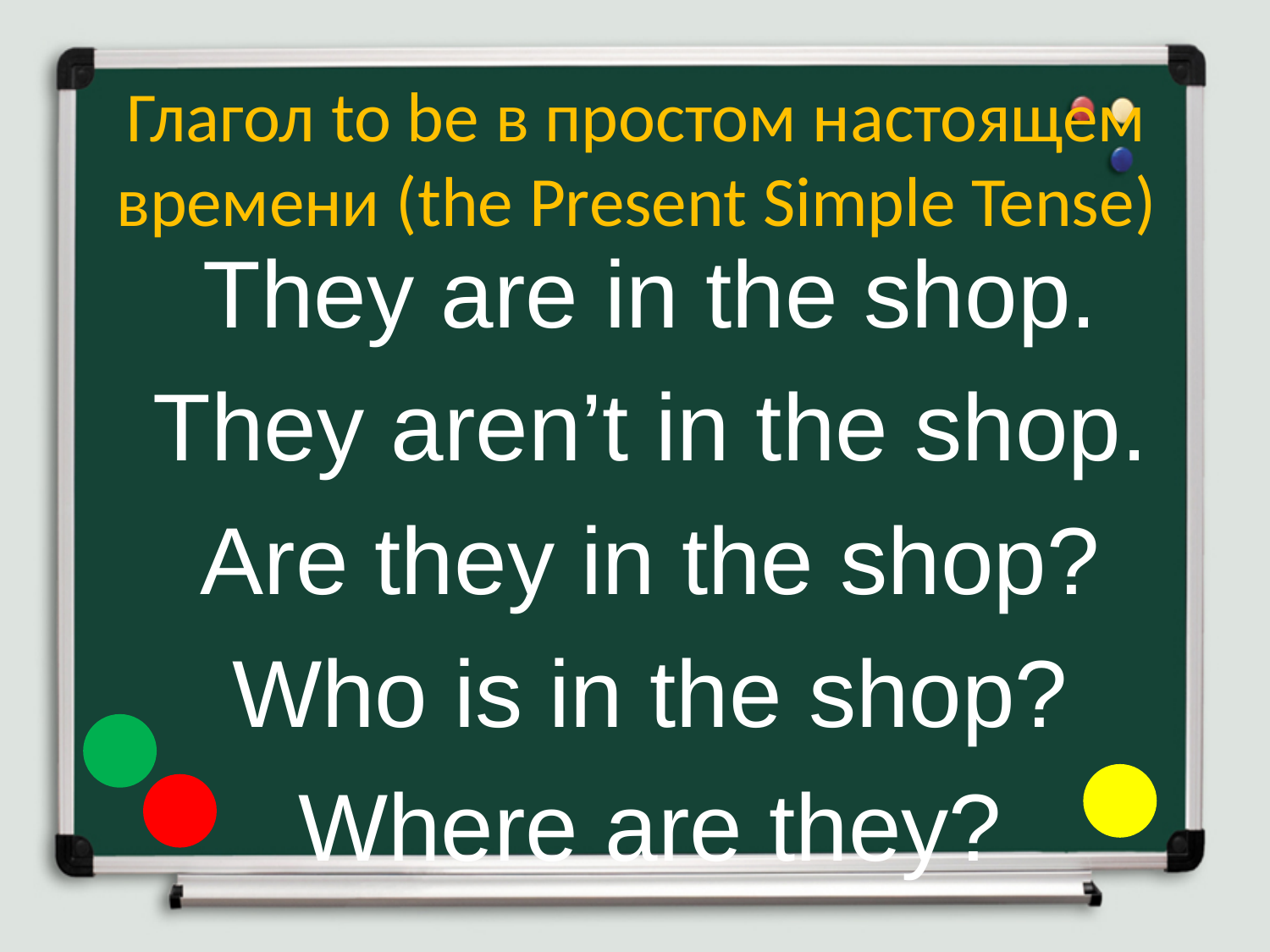

# Глагол to be в простом настоящем времени (the Present Simple Tense)
	They are in the shop.
	They aren’t in the shop.
	Are they in the shop?
	Who is in the shop?
	Where are they?